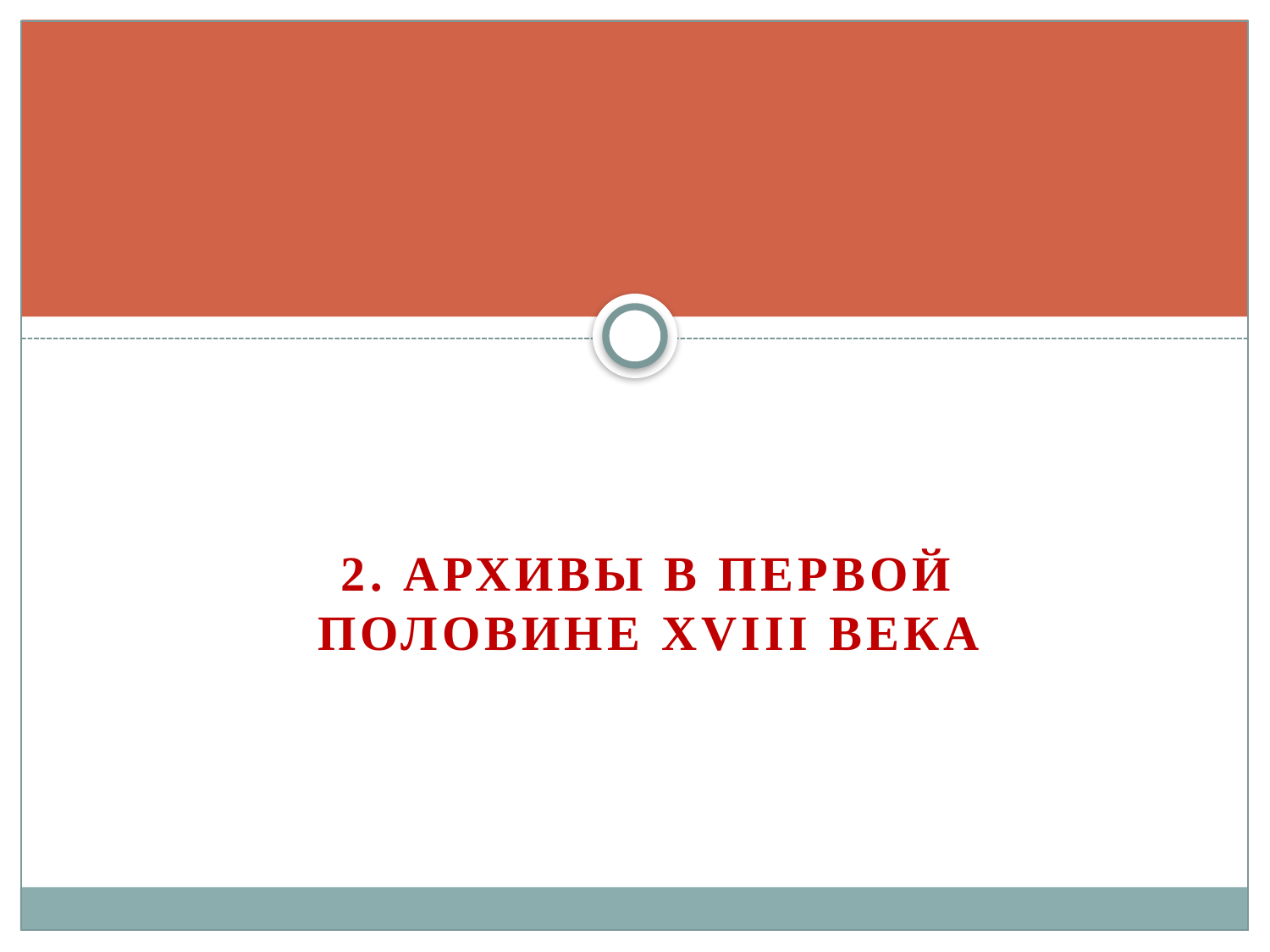

2. Архивы в первой половине XVIII века